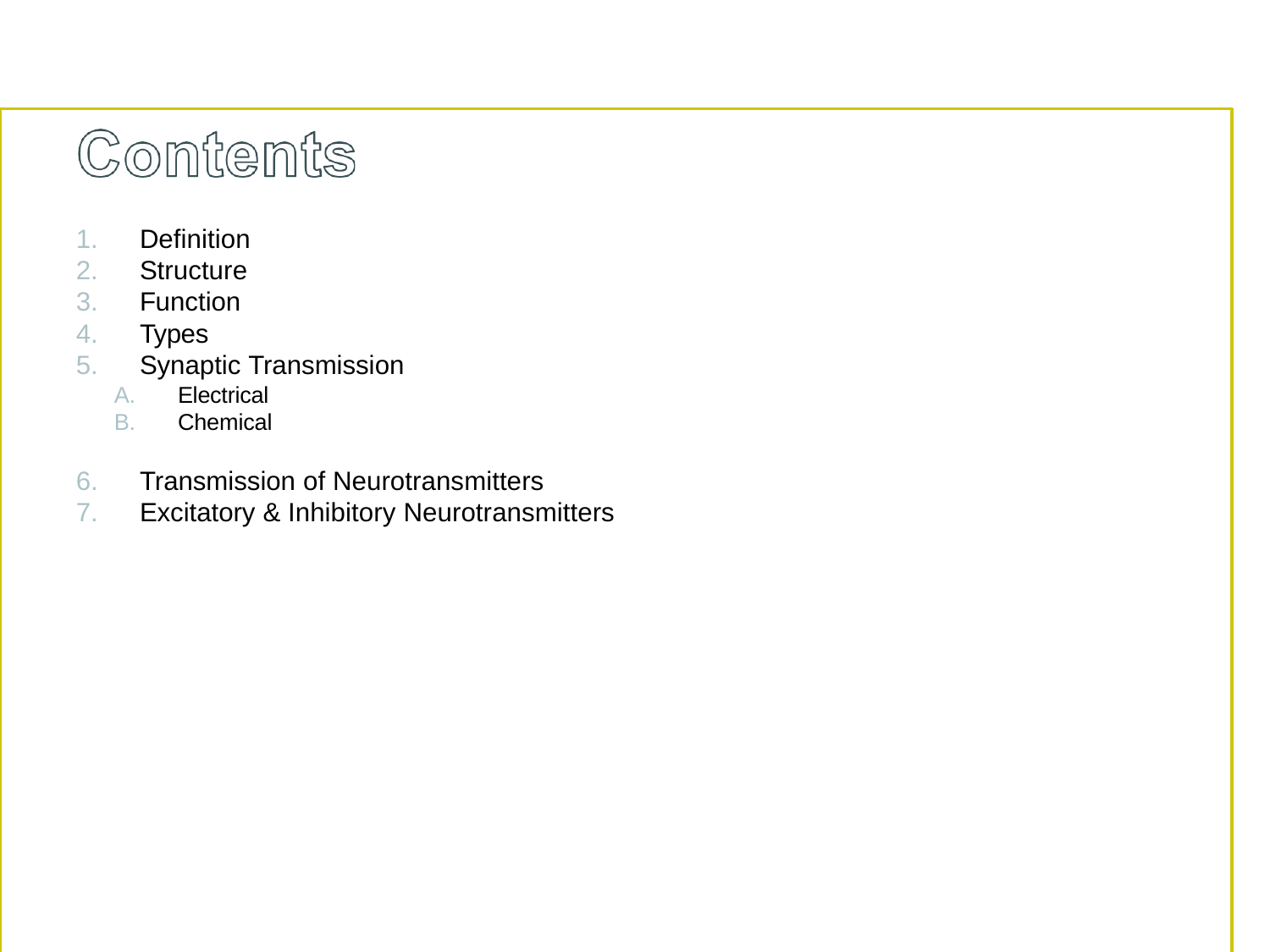

Definition
Structure
Function
Types
Synaptic Transmission
Electrical
Chemical

Transmission of Neurotransmitters
Excitatory & Inhibitory Neurotransmitters